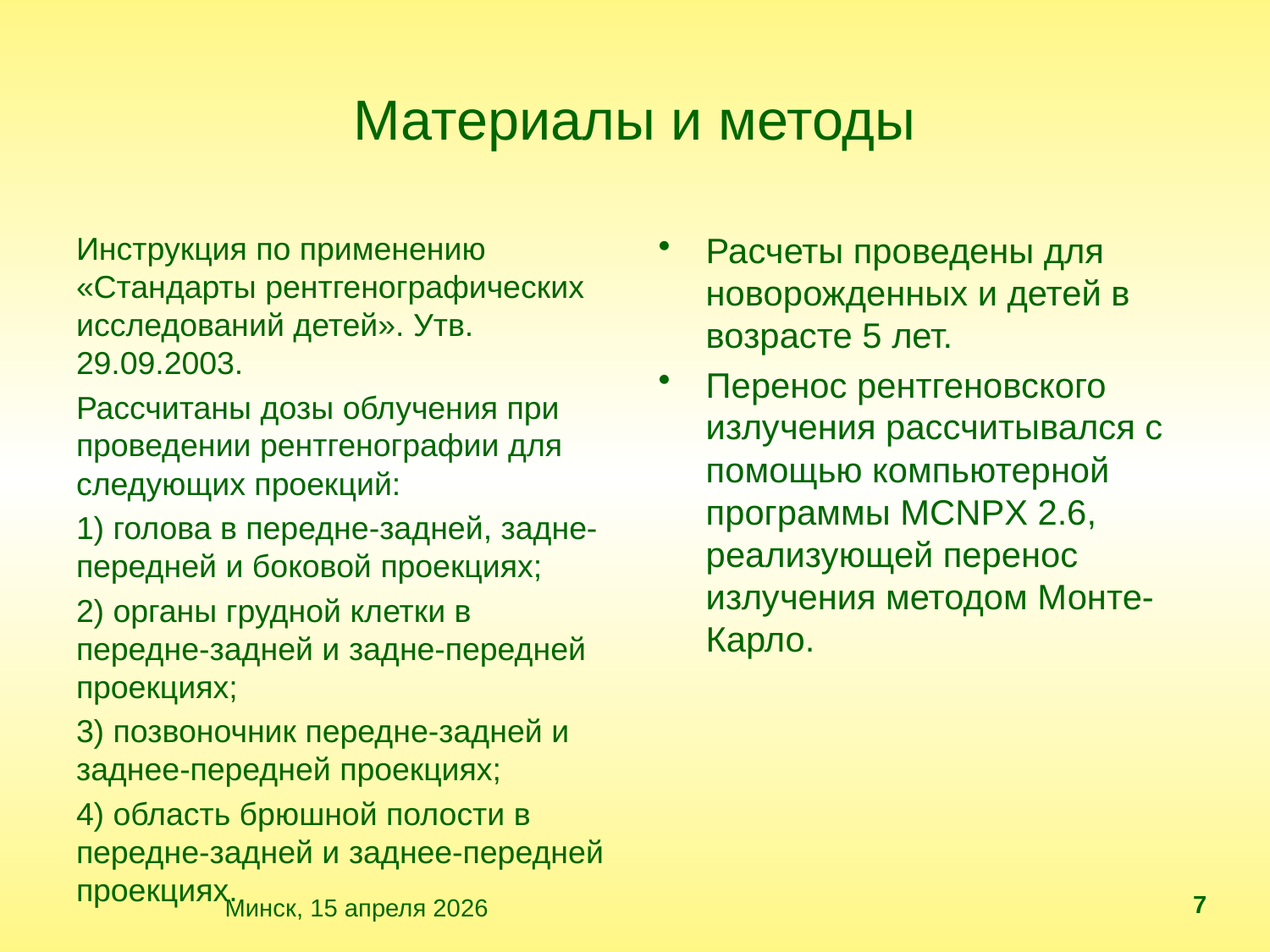

# Материалы и методы
Инструкция по применению «Стандарты рентгенографических исследований детей». Утв. 29.09.2003.
Рассчитаны дозы облучения при проведении рентгенографии для следующих проекций:
1) голова в передне-задней, задне-передней и боковой проекциях;
2) органы грудной клетки в передне-задней и задне-передней проекциях;
3) позвоночник передне-задней и заднее-передней проекциях;
4) область брюшной полости в передне-задней и заднее-передней проекциях.
Расчеты проведены для новорожденных и детей в возрасте 5 лет.
Перенос рентгеновского излучения рассчитывался с помощью компьютерной программы MCNPX 2.6, реализующей перенос излучения методом Монте-Карло.
7
                           Минск, 15 апреля 2026